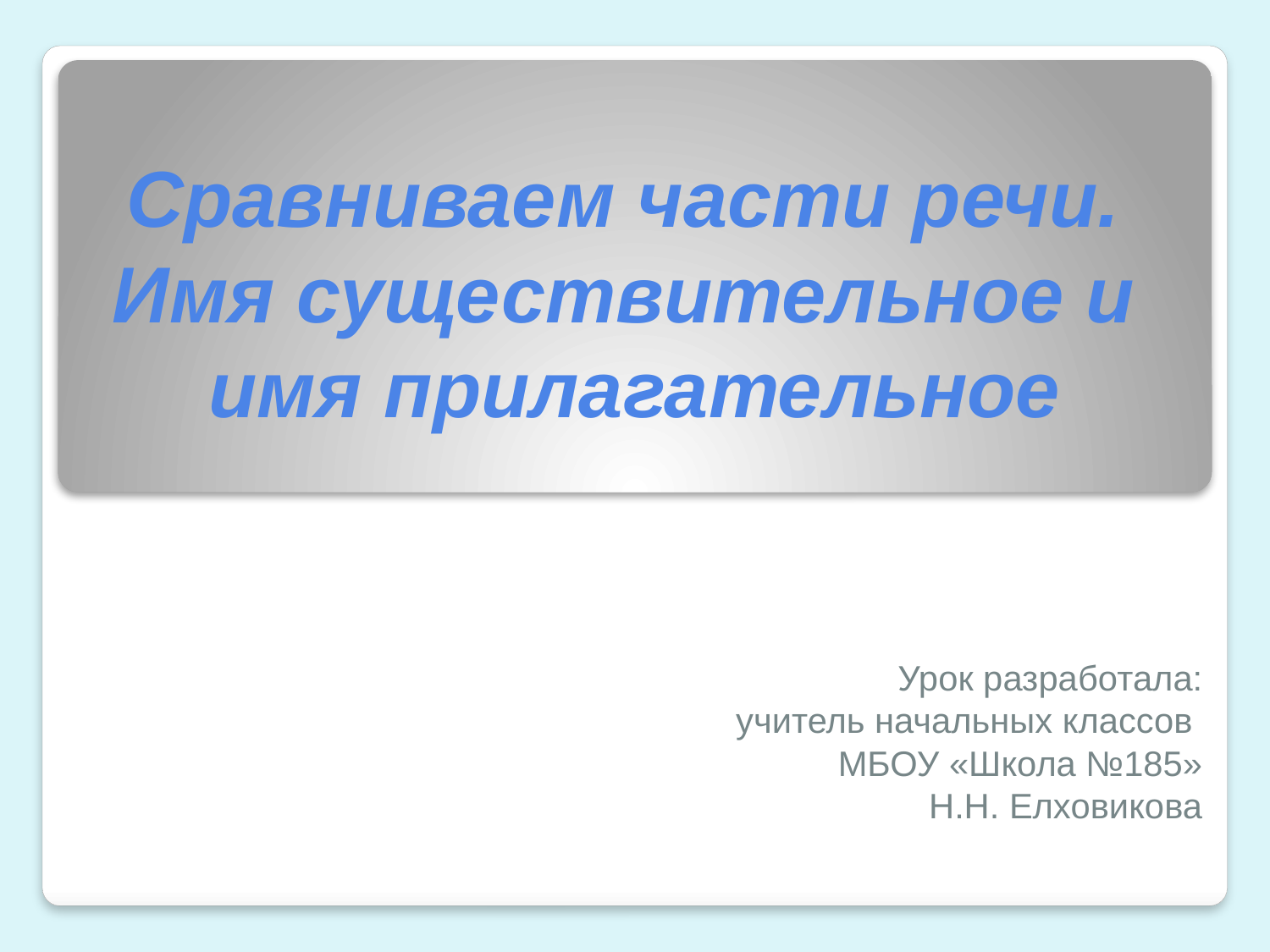

# Сравниваем части речи. Имя существительное и имя прилагательное
Урок разработала:
учитель начальных классов
МБОУ «Школа №185»
Н.Н. Елховикова